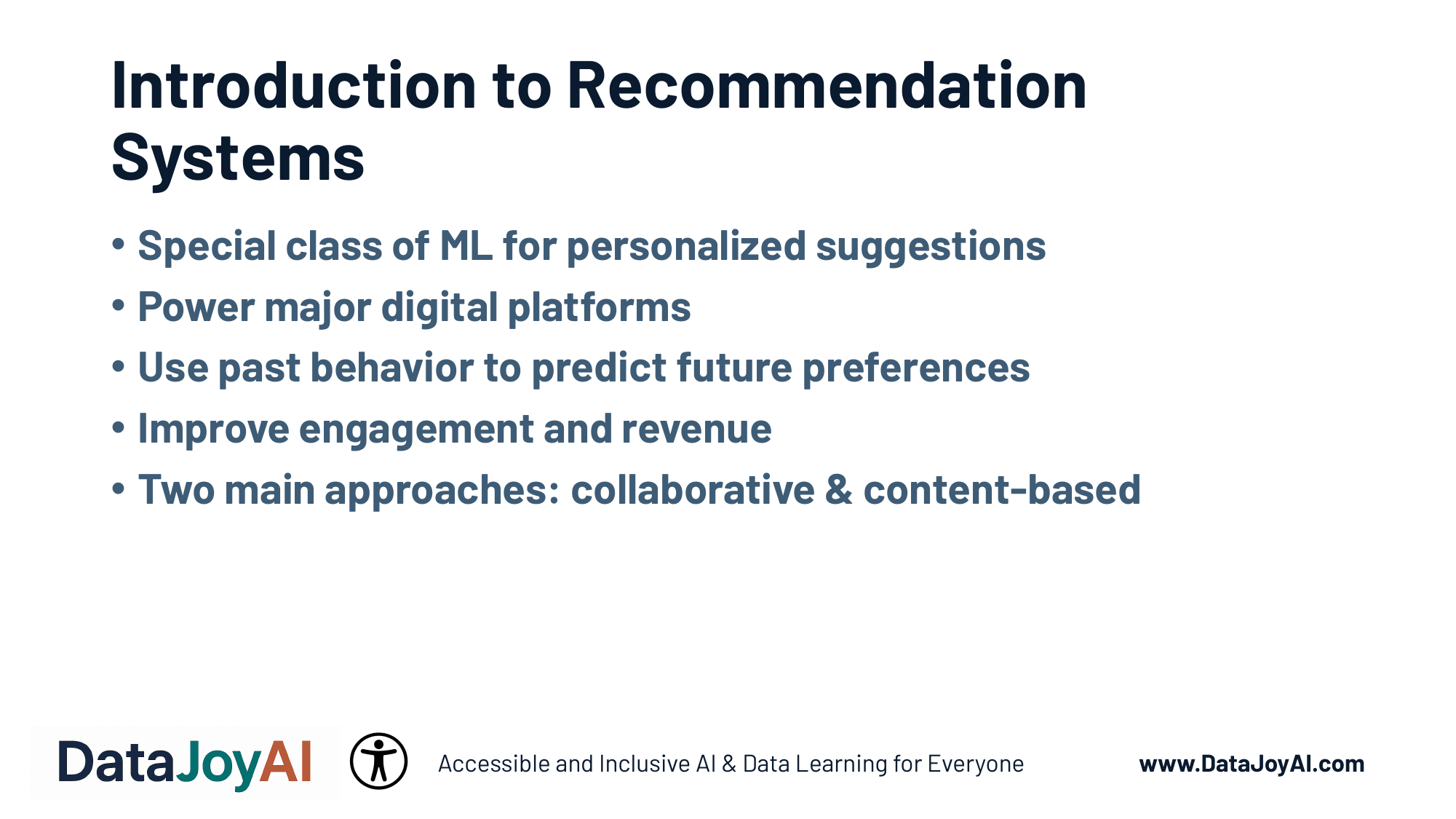

# Introduction to Recommendation Systems
Special class of ML for personalized suggestions
Power major digital platforms
Use past behavior to predict future preferences
Improve engagement and revenue
Two main approaches: collaborative & content-based